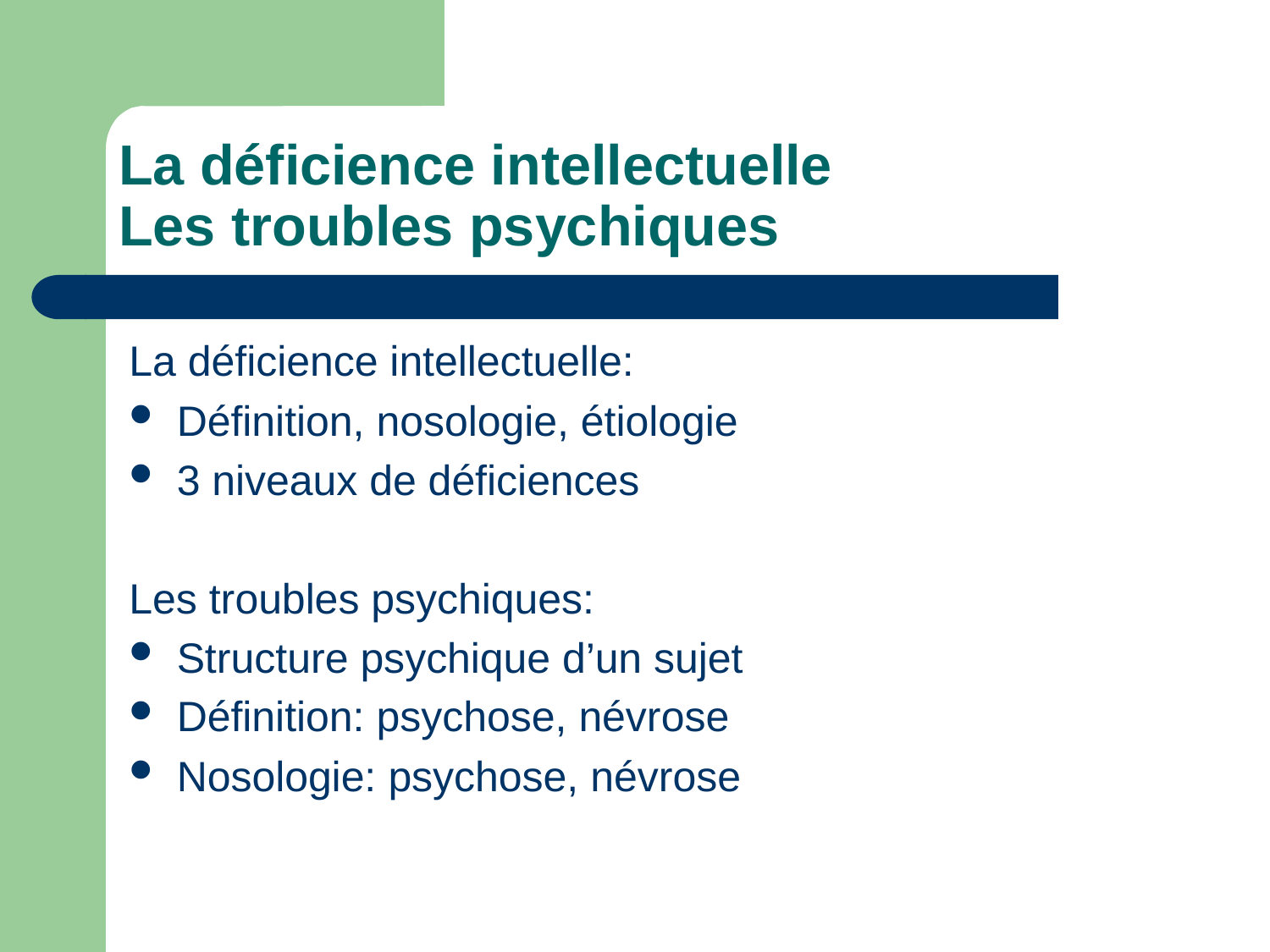

# La déficience intellectuelle Les troubles psychiques
La déficience intellectuelle:
Définition, nosologie, étiologie
3 niveaux de déficiences

Les troubles psychiques:
Structure psychique d’un sujet
Définition: psychose, névrose
Nosologie: psychose, névrose